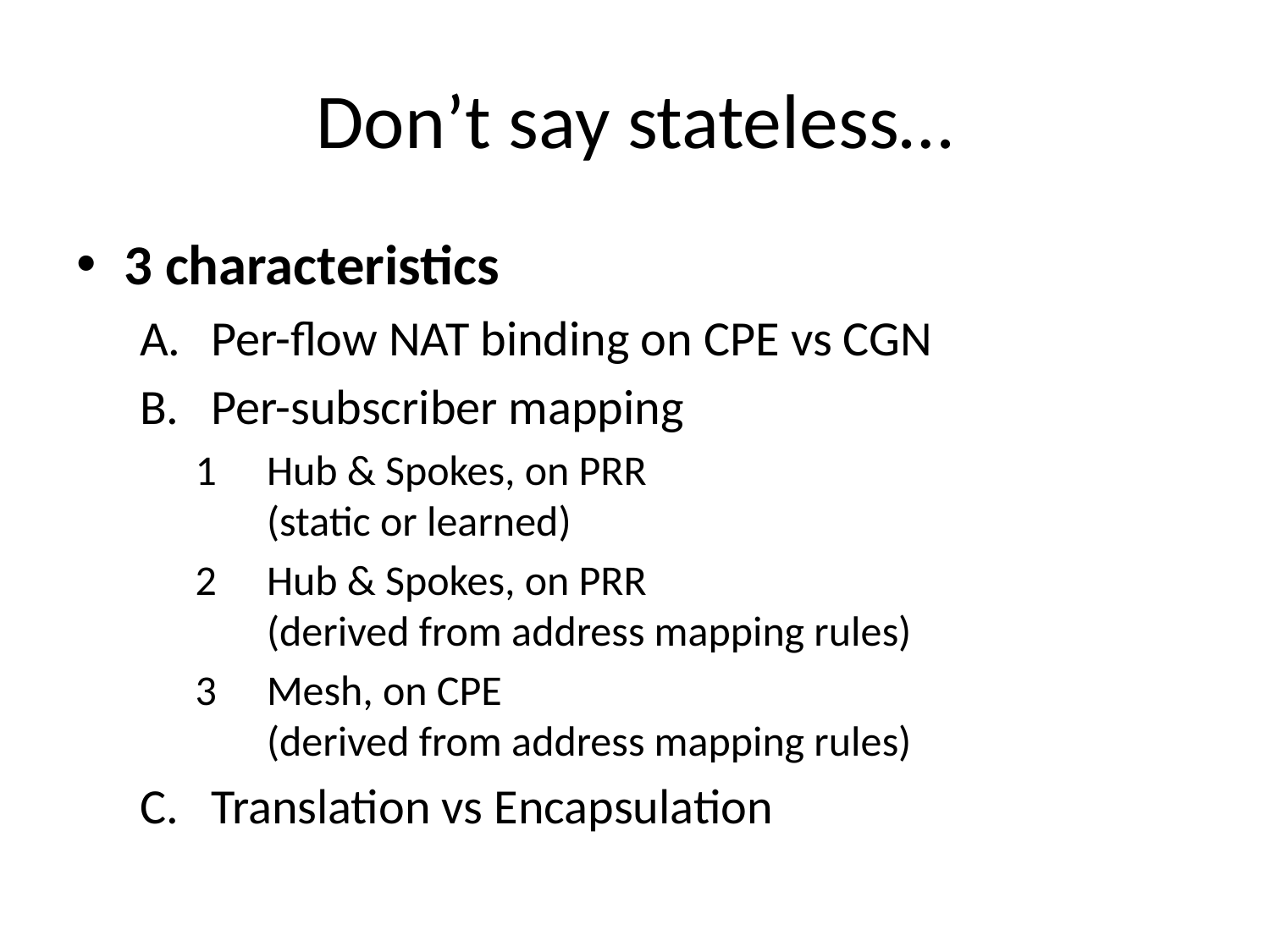

# Don’t say stateless…
3 characteristics
Per-flow NAT binding on CPE vs CGN
Per-subscriber mapping
Hub & Spokes, on PRR
(static or learned)
Hub & Spokes, on PRR
(derived from address mapping rules)
Mesh, on CPE
(derived from address mapping rules)
Translation vs Encapsulation